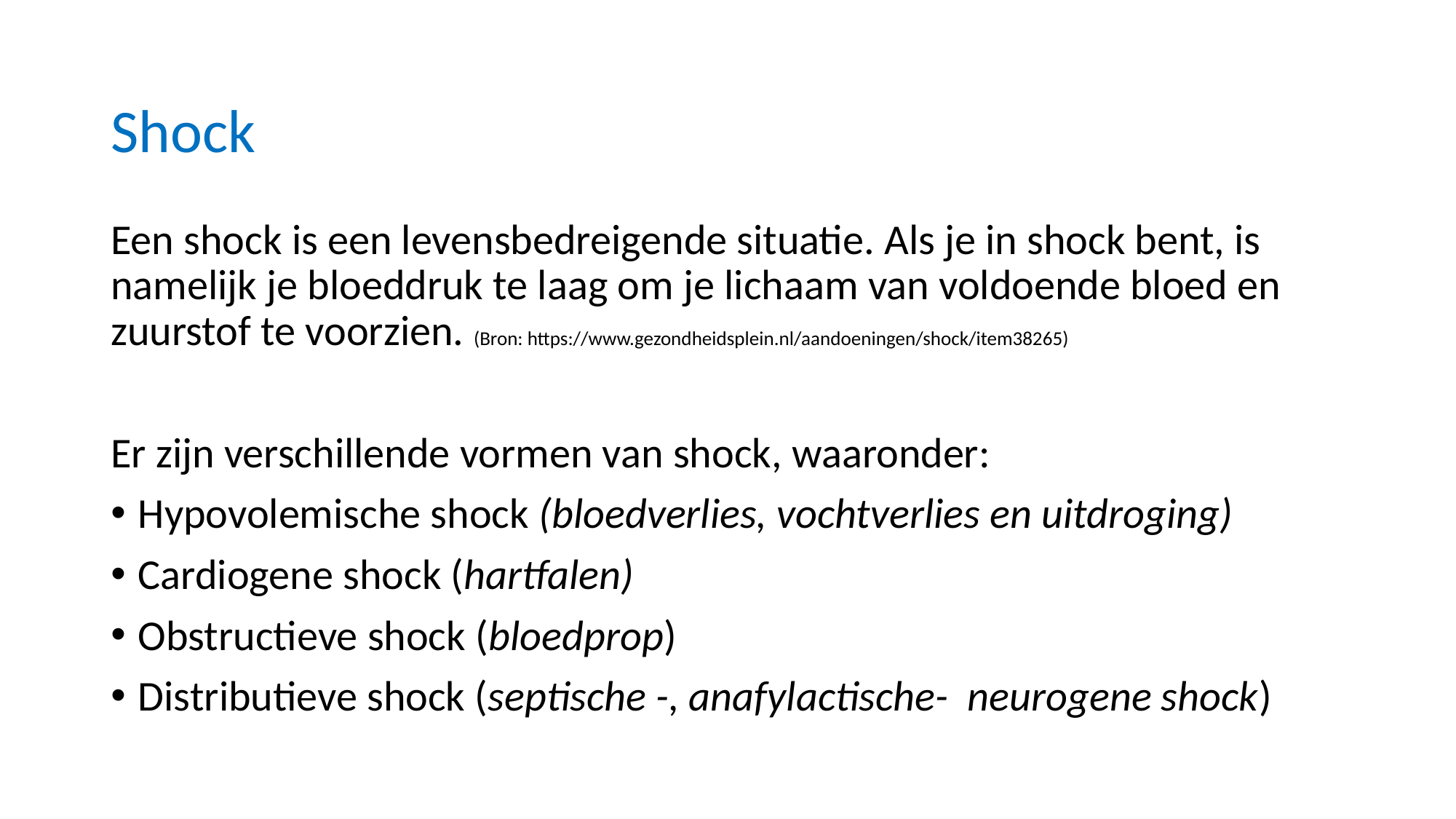

# Shock
Een shock is een levensbedreigende situatie. Als je in shock bent, is namelijk je bloeddruk te laag om je lichaam van voldoende bloed en zuurstof te voorzien. (Bron: https://www.gezondheidsplein.nl/aandoeningen/shock/item38265)

Er zijn verschillende vormen van shock, waaronder:
Hypovolemische shock (bloedverlies, vochtverlies en uitdroging)
Cardiogene shock (hartfalen)
Obstructieve shock (bloedprop)
Distributieve shock (septische -, anafylactische-  neurogene shock)